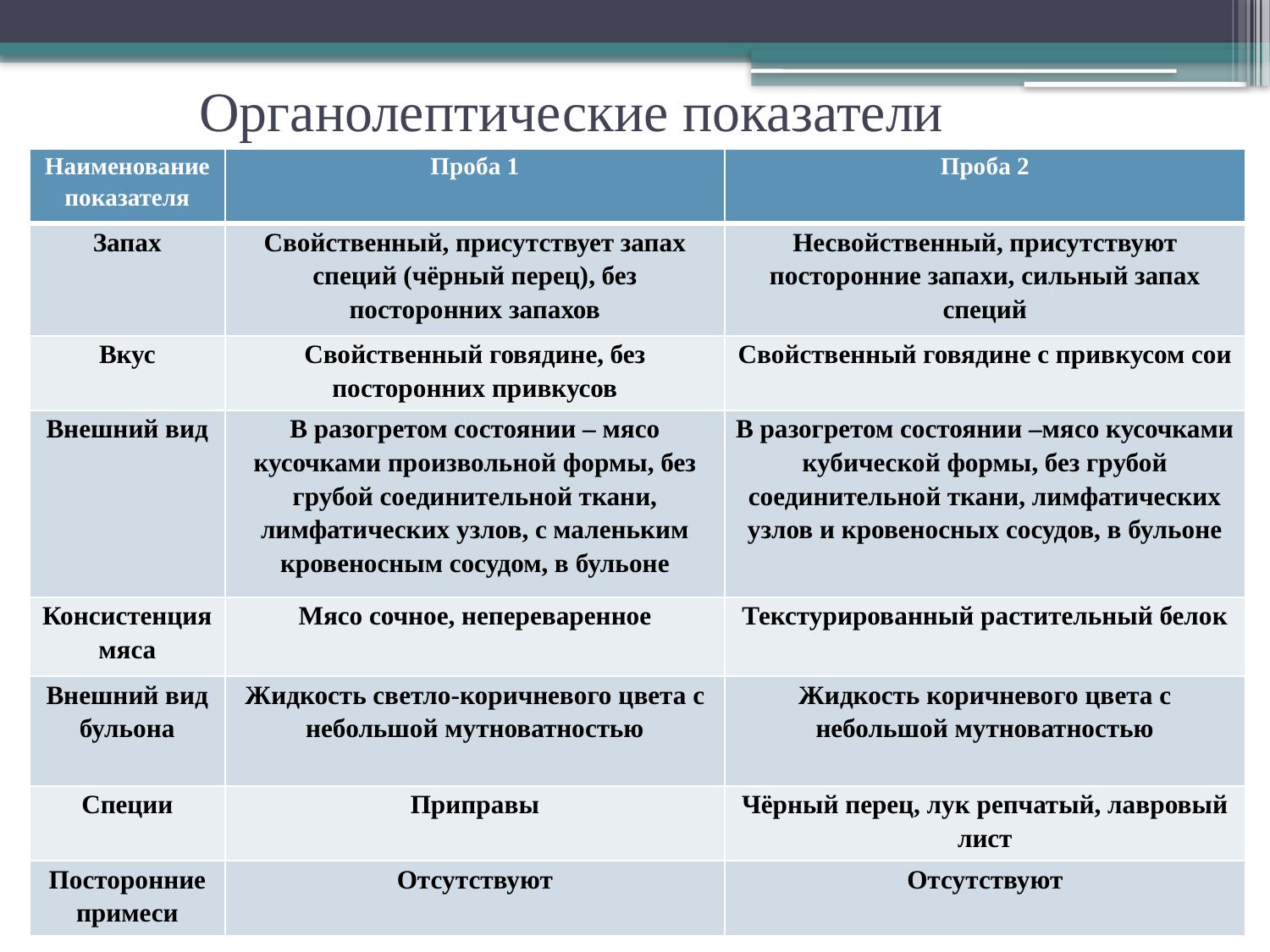

# Органолептические показатели
| Наименование показателя | Проба 1 | Проба 2 |
| --- | --- | --- |
| Запах | Свойственный, присутствует запах специй (чёрный перец), без посторонних запахов | Несвойственный, присутствуют посторонние запахи, сильный запах специй |
| Вкус | Свойственный говядине, без посторонних привкусов | Свойственный говядине с привкусом сои |
| Внешний вид | В разогретом состоянии – мясо кусочками произвольной формы, без грубой соединительной ткани, лимфатических узлов, с маленьким кровеносным сосудом, в бульоне | В разогретом состоянии –мясо кусочками кубической формы, без грубой соединительной ткани, лимфатических узлов и кровеносных сосудов, в бульоне |
| Консистенция мяса | Мясо сочное, непереваренное | Текстурированный растительный белок |
| Внешний вид бульона | Жидкость светло-коричневого цвета с небольшой мутноватностью | Жидкость коричневого цвета с небольшой мутноватностью |
| Специи | Приправы | Чёрный перец, лук репчатый, лавровый лист |
| Посторонние примеси | Отсутствуют | Отсутствуют |